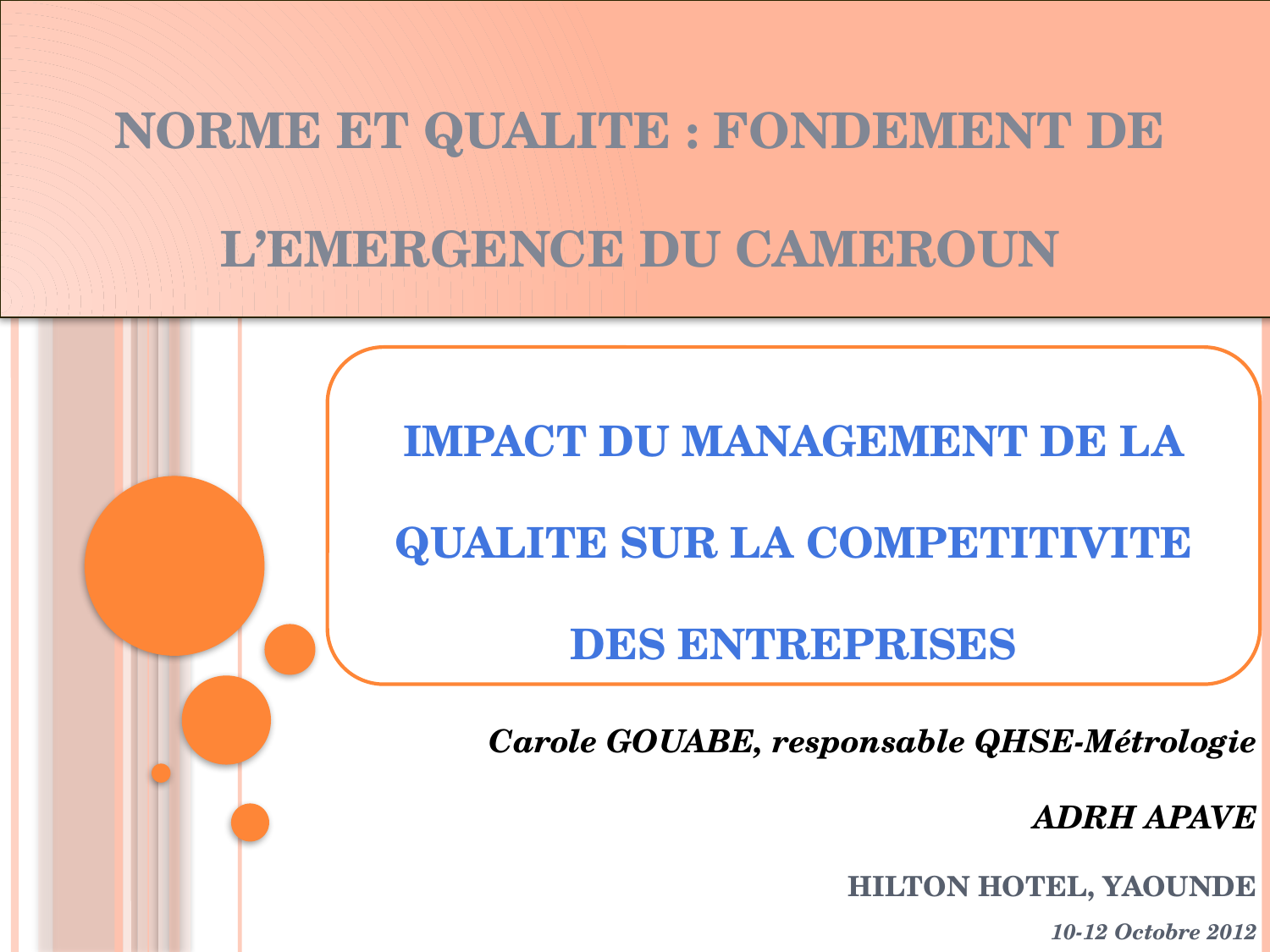

# NORME ET QUALITE : FONDEMENT DE L’EMERGENCE DU CAMEROUN
IMPACT DU MANAGEMENT DE LA QUALITE SUR LA COMPETITIVITE DES ENTREPRISES
Carole GOUABE, responsable QHSE-Métrologie

ADRH APAVE
HILTON HOTEL, YAOUNDE
			10-12 Octobre 2012